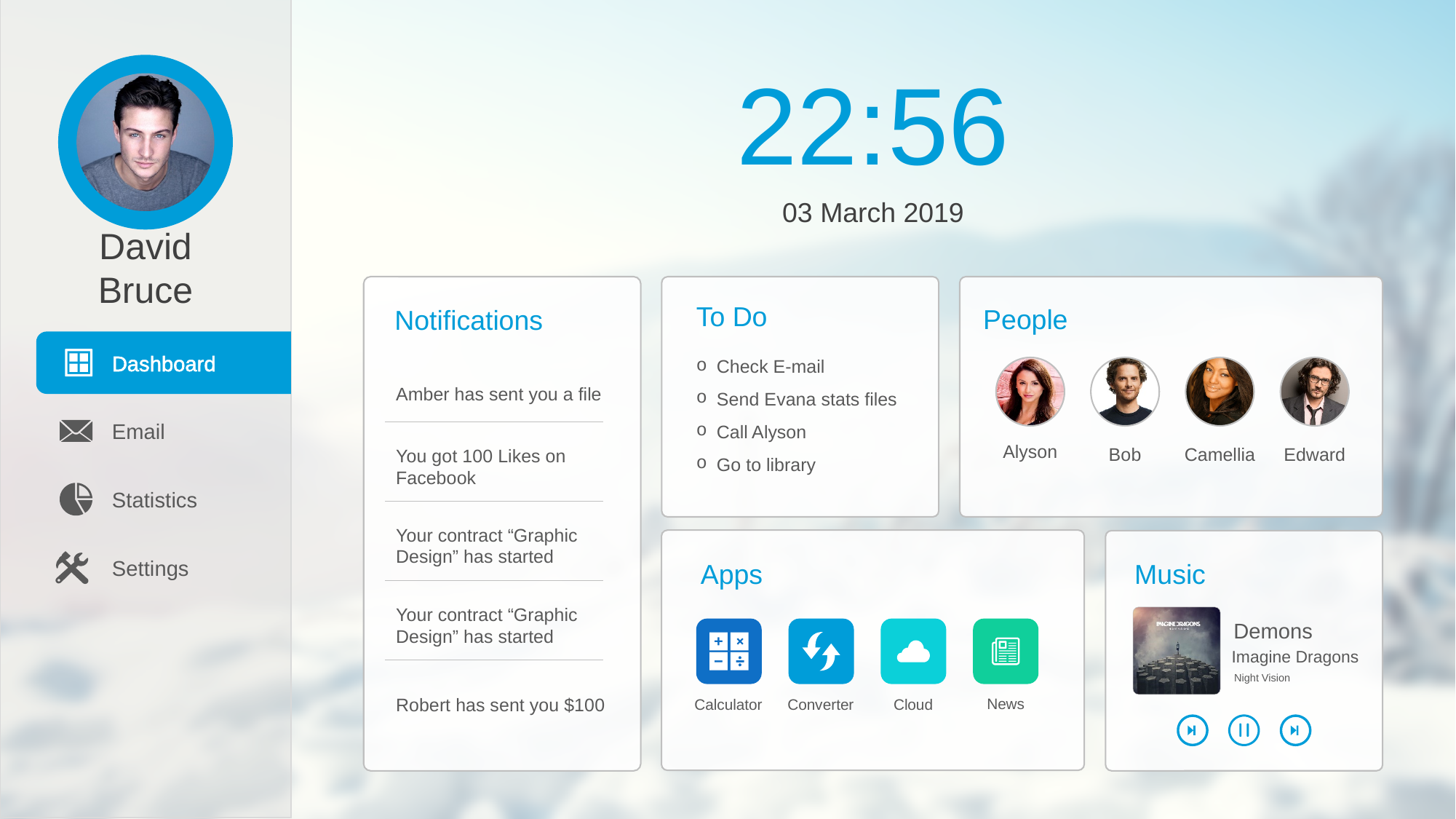

David Bruce

Dashboard

Email

Statistics

Settings

22:56
03 March 2019

Notifications
Amber has sent you a file
You got 100 Likes on Facebook
Your contract “Graphic Design” has started
Your contract “Graphic Design” has started
Robert has sent you $100

To Do
Check E-mail
Send Evana stats files
Call Alyson
Go to library

People

Alyson
Edward
Bob
Camellia

Apps

News
Calculator
Converter
Cloud

Music

Demons
Imagine Dragons
Night Vision